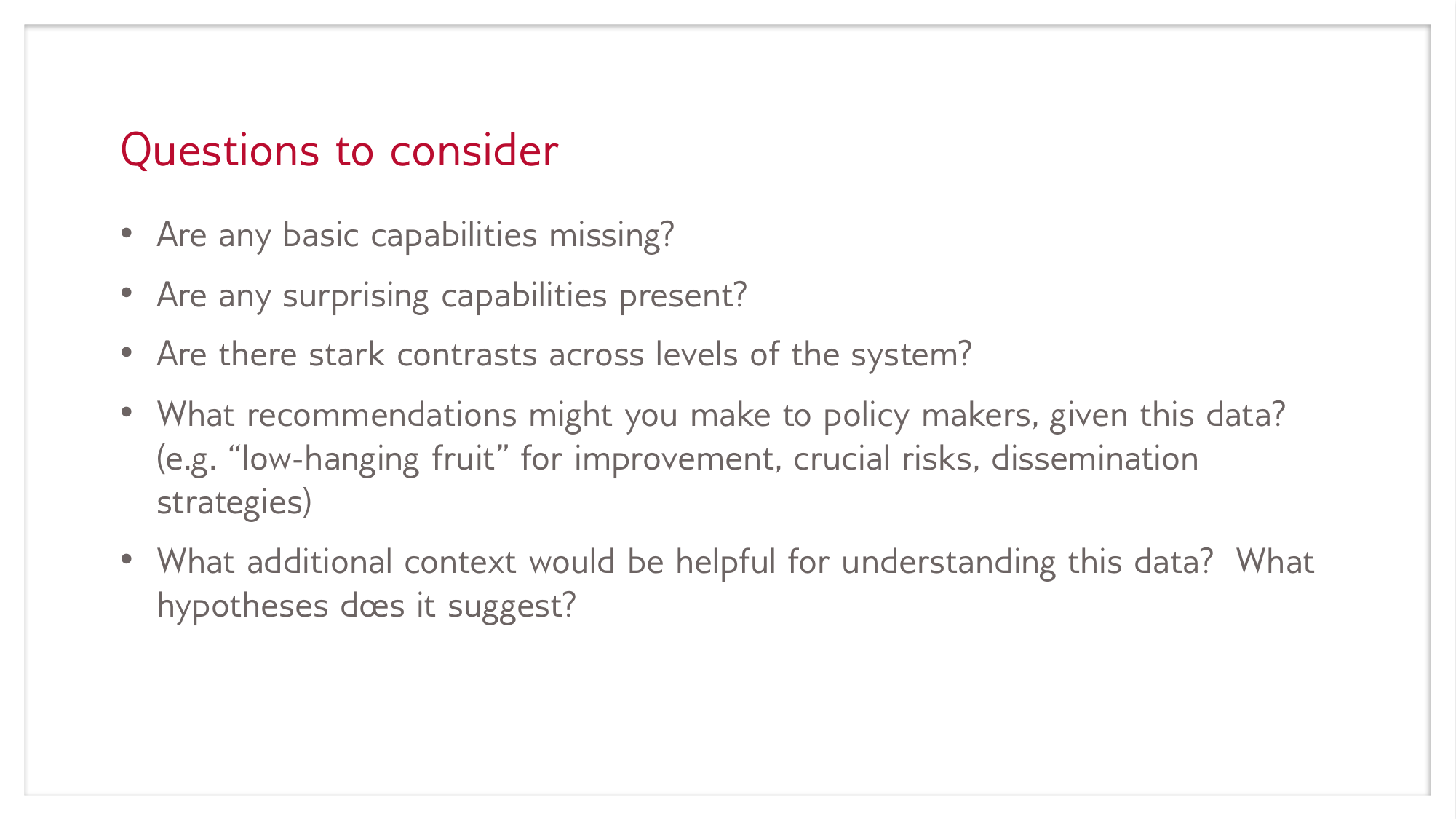

# Questions to consider
Are any basic capabilities missing?
Are any surprising capabilities present?
Are there stark contrasts across levels of the system?
What recommendations might you make to policy makers, given this data?
(e.g. “low-hanging fruit” for improvement, crucial risks, dissemination strategies)
What additional context would be helpful for understanding this data?  What hypotheses does it suggest?